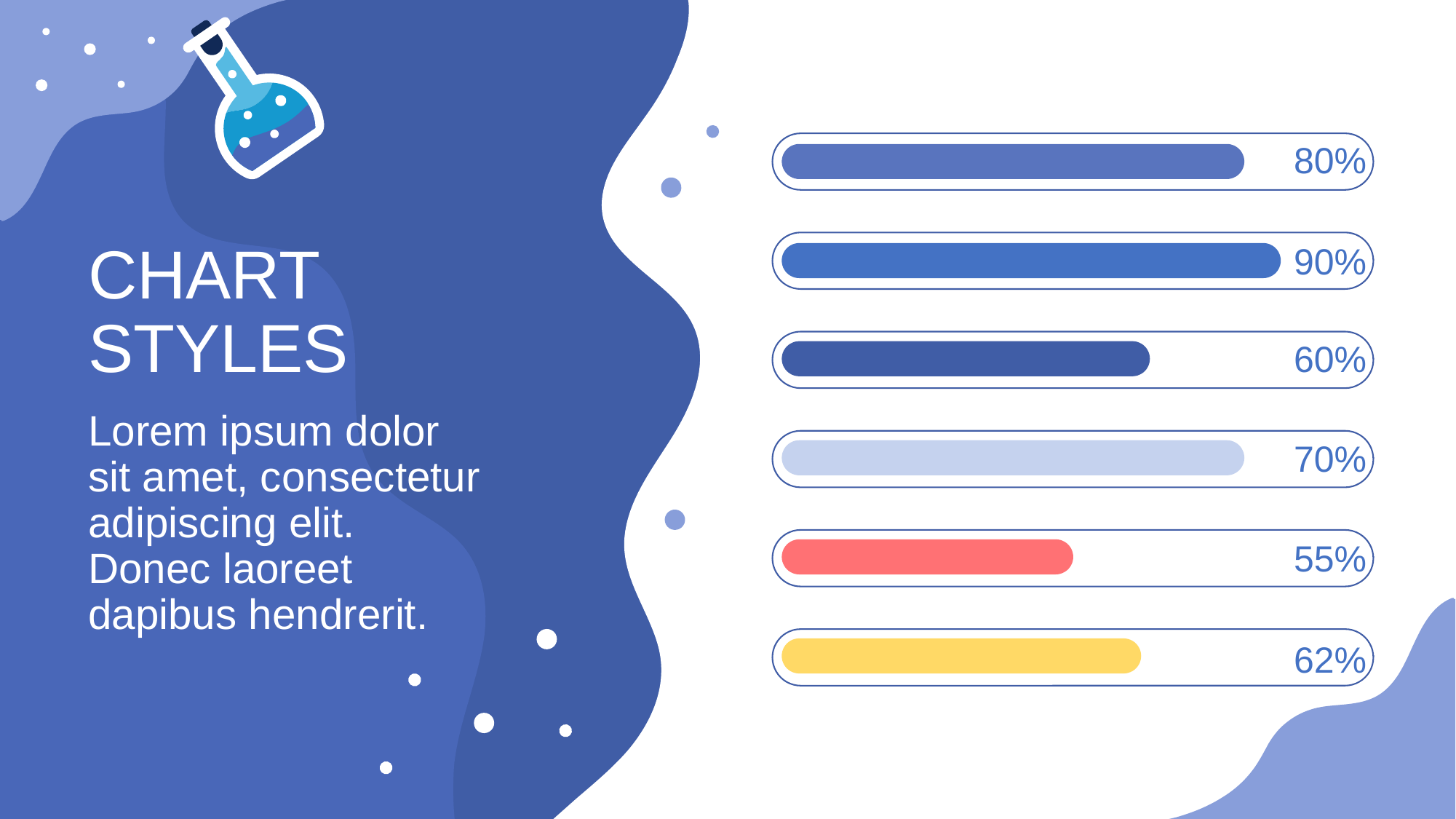

80%

90%

60%

70%

55%

62%

CHART STYLES
Lorem ipsum dolor
sit amet, consectetur adipiscing elit.
Donec laoreet
dapibus hendrerit.